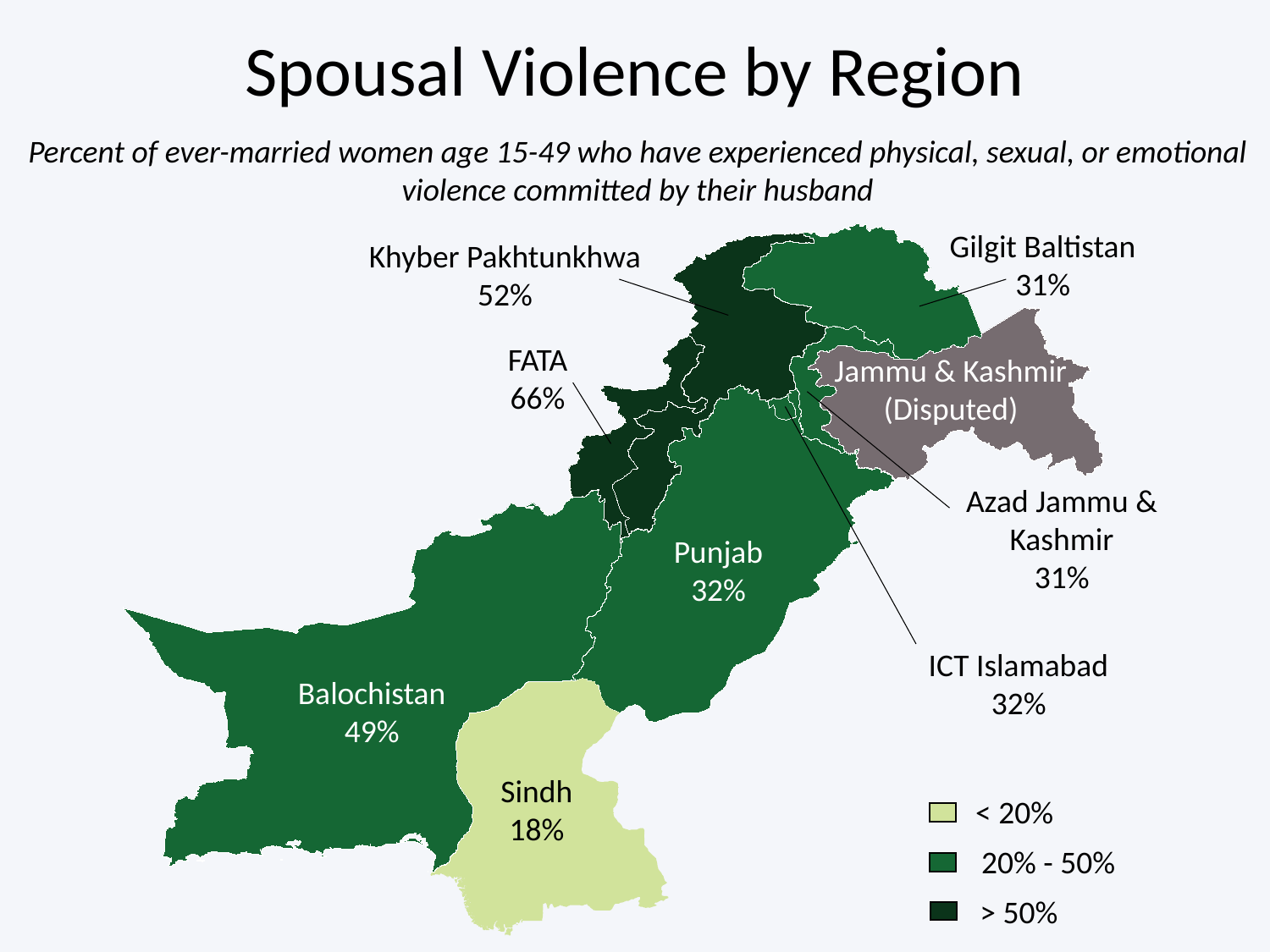

# Spousal Violence by Region
Percent of ever-married women age 15-49 who have experienced physical, sexual, or emotional violence committed by their husband
Gilgit Baltistan
31%

Khyber Pakhtunkhwa
52%

FATA
66%

Jammu & Kashmir (Disputed)

Azad Jammu & Kashmir
31%

Punjab
32%
ICT Islamabad
32%
Balochistan
49%

Sindh
18%
< 20%

20% - 50%

> 50%